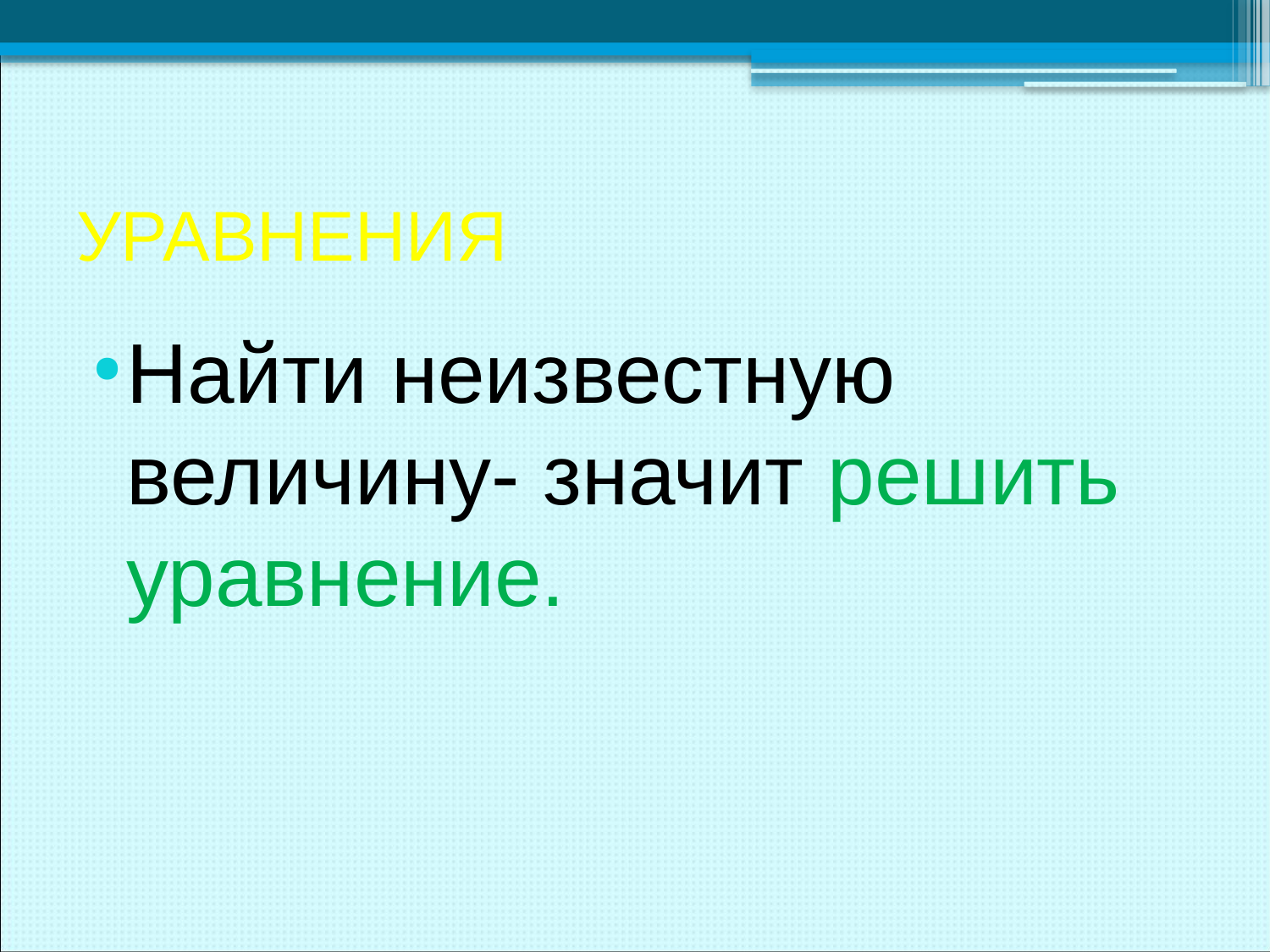

# УРАВНЕНИЯ
Найти неизвестную величину- значит решить уравнение.